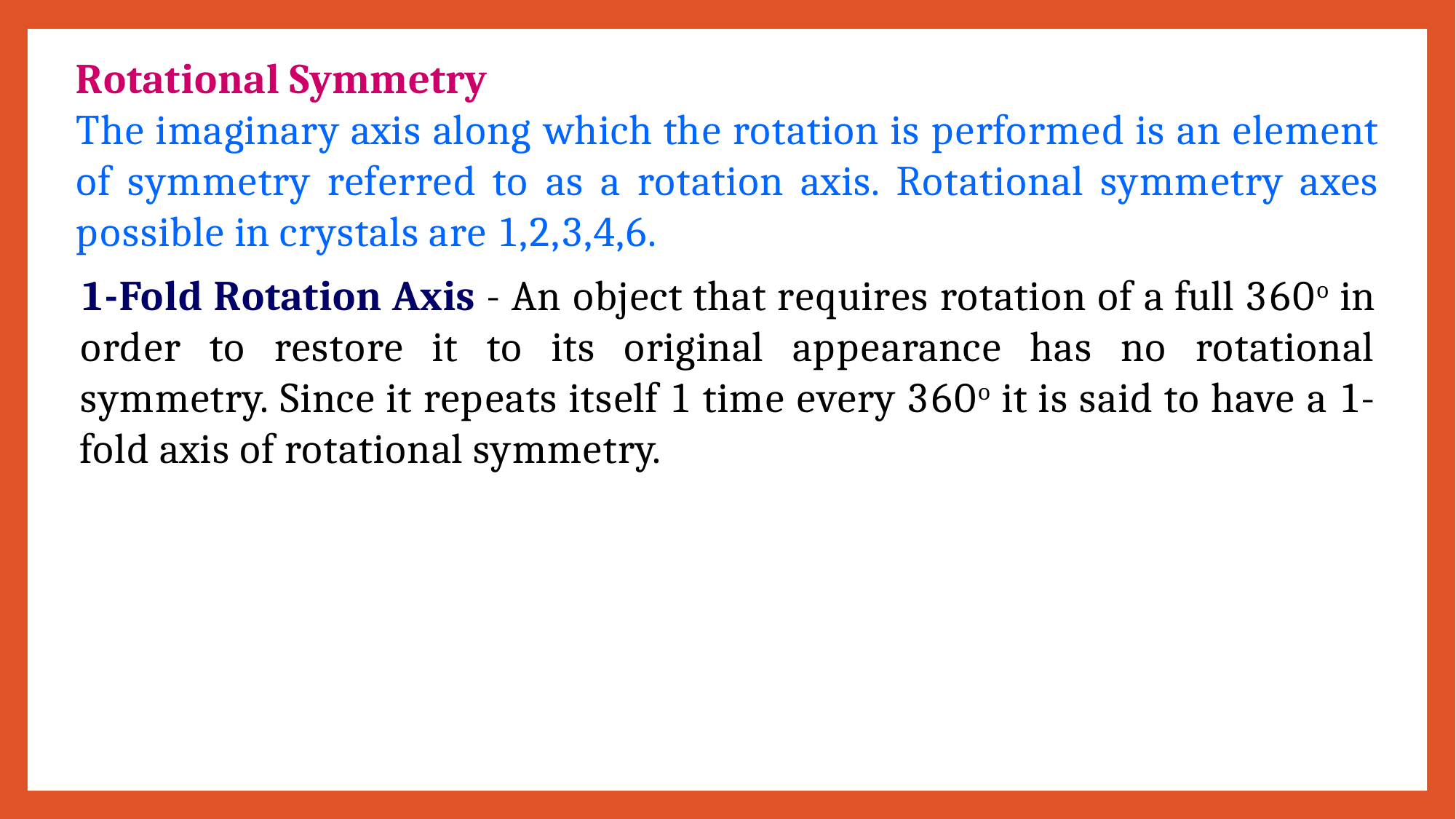

Rotational Symmetry
The imaginary axis along which the rotation is performed is an element of symmetry referred to as a rotation axis. Rotational symmetry axes possible in crystals are 1,2,3,4,6.
1-Fold Rotation Axis - An object that requires rotation of a full 360o in order to restore it to its original appearance has no rotational symmetry. Since it repeats itself 1 time every 360o it is said to have a 1-fold axis of rotational symmetry.